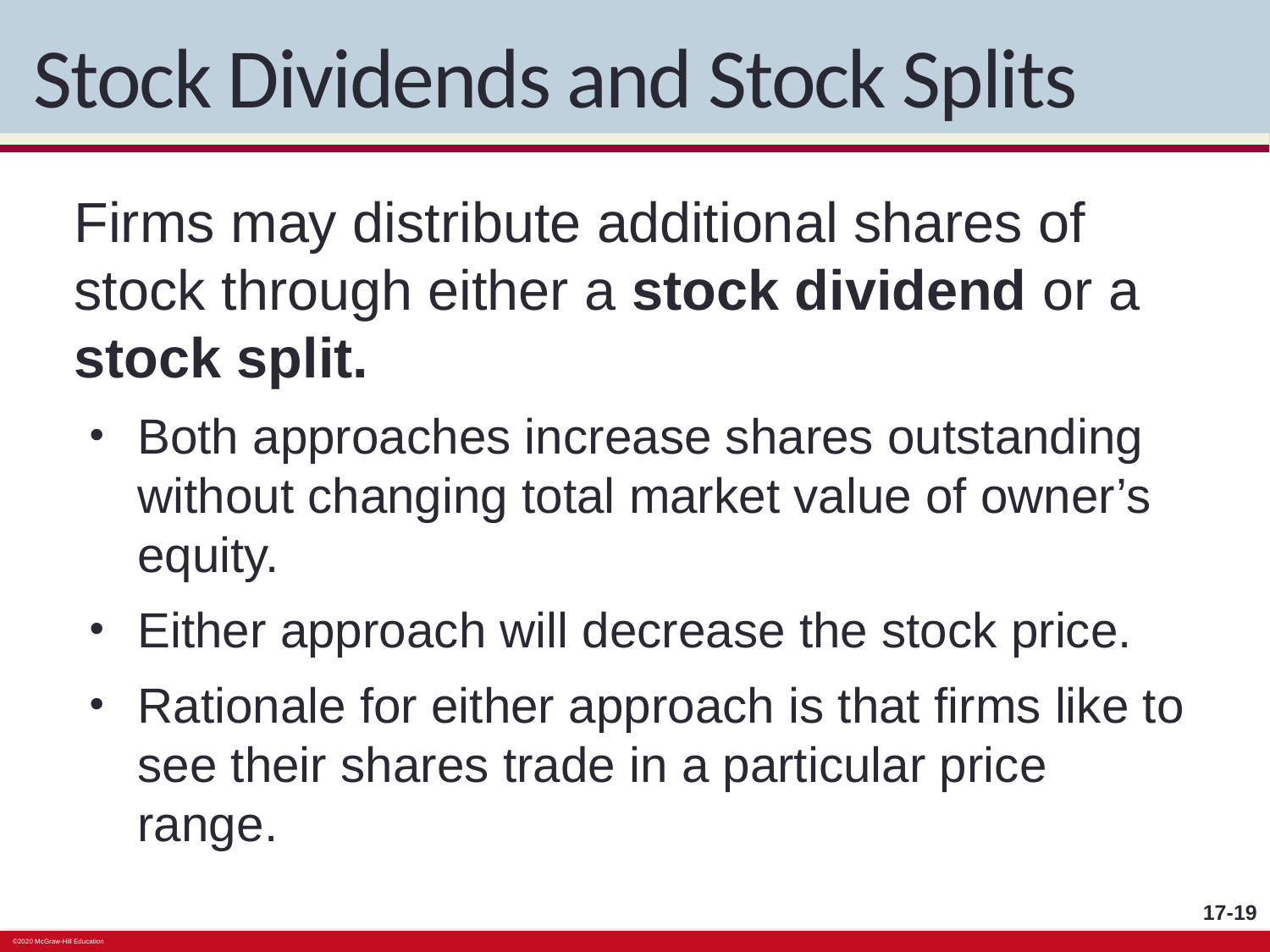

# Stock Dividends and Stock Splits
Firms may distribute additional shares of stock through either a stock dividend or a stock split.
Both approaches increase shares outstanding without changing total market value of owner’s equity.
Either approach will decrease the stock price.
Rationale for either approach is that firms like to see their shares trade in a particular price range.